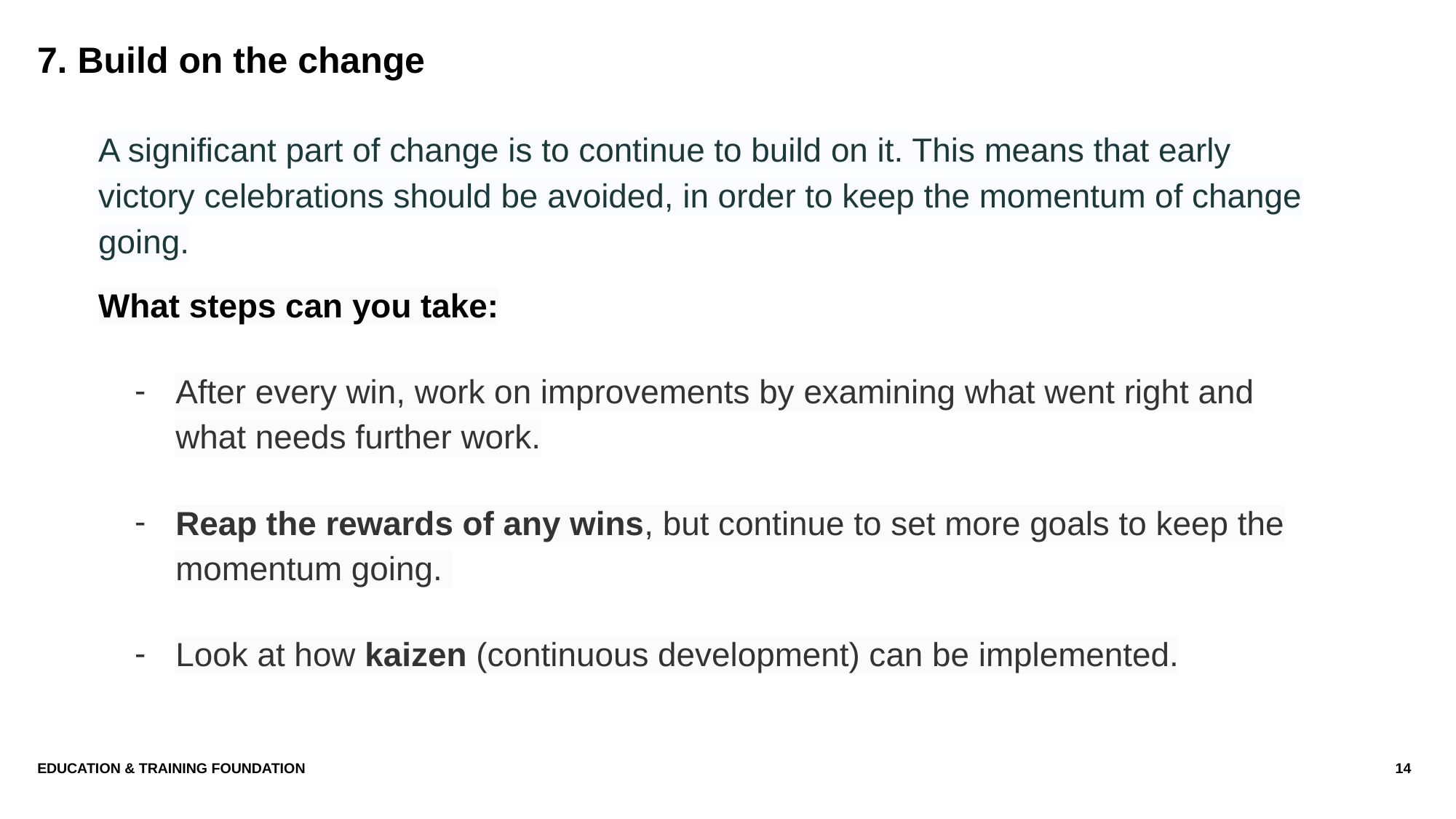

# 7. Build on the change
A significant part of change is to continue to build on it. This means that early victory celebrations should be avoided, in order to keep the momentum of change going.
What steps can you take:
After every win, work on improvements by examining what went right and what needs further work.
Reap the rewards of any wins, but continue to set more goals to keep the momentum going.
Look at how kaizen (continuous development) can be implemented.
Education & Training Foundation
14